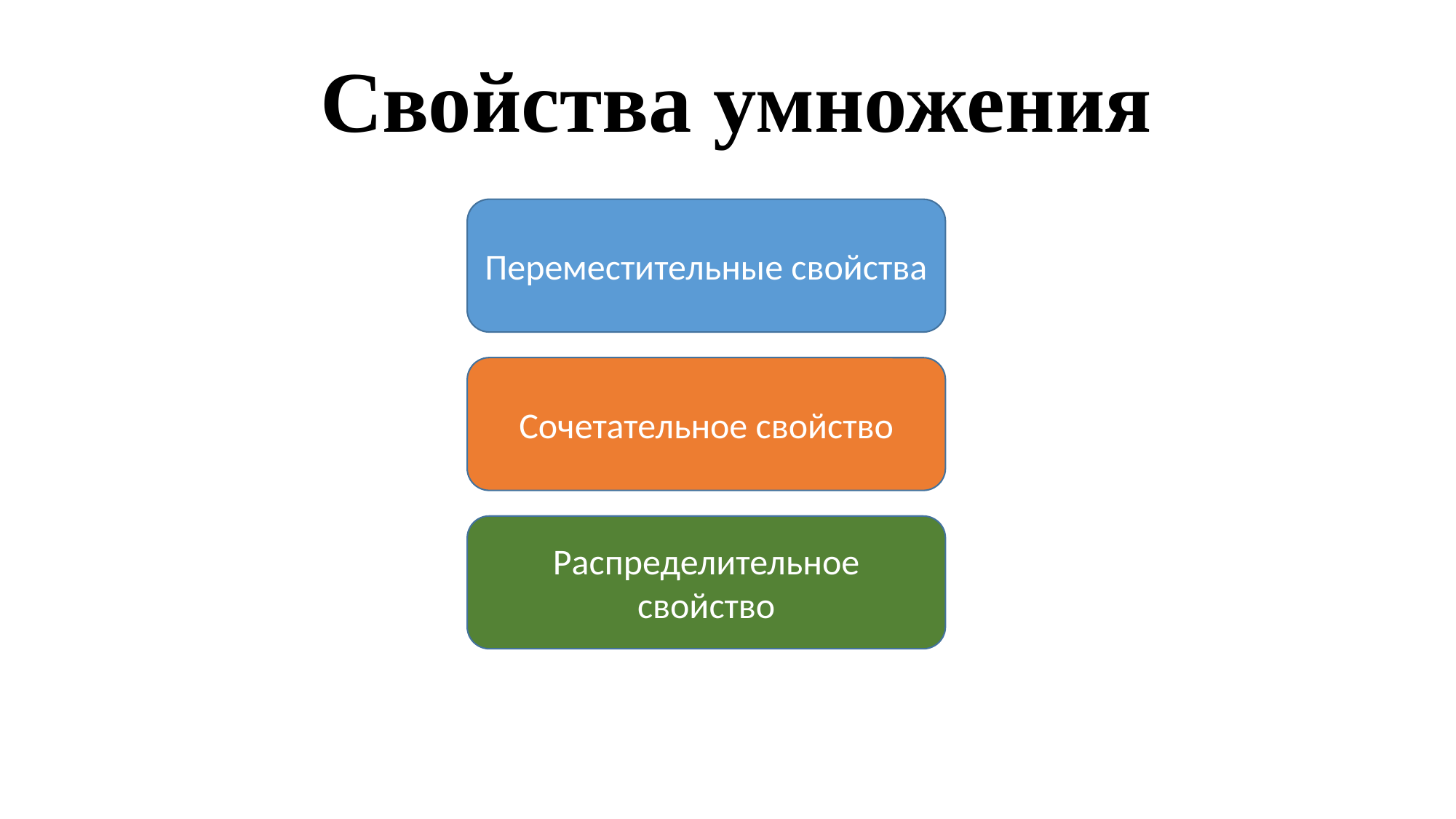

# Свойства умножения
Переместительные свойства
Сочетательное свойство
Распределительное свойство